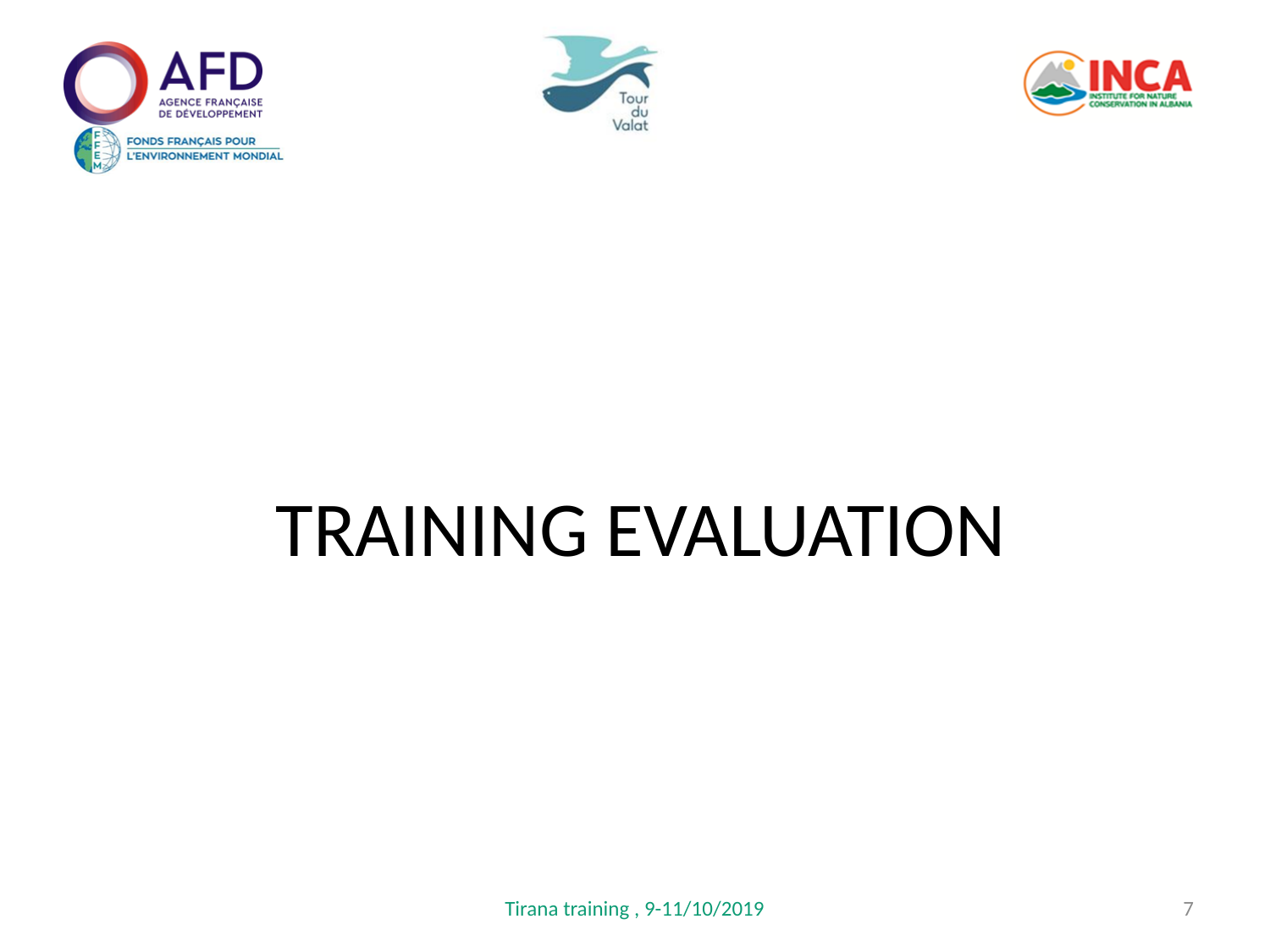

TRAINING EVALUATION
Tirana training , 9-11/10/2019
7